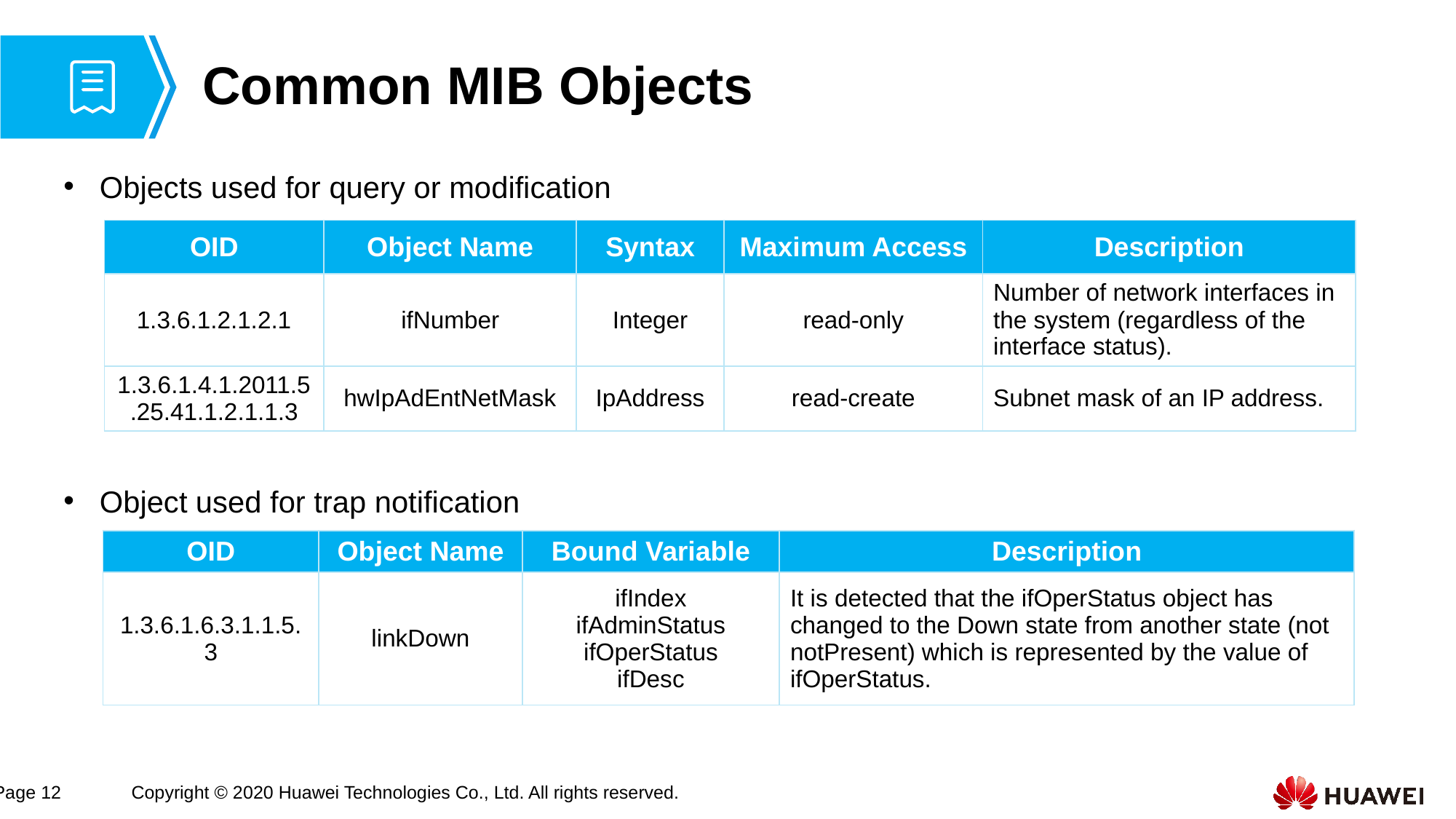

# Common MIB Objects
Objects used for query or modification

Object used for trap notification

| OID | Object Name | Syntax | Maximum Access | Description |
| --- | --- | --- | --- | --- |
| 1.3.6.1.2.1.2.1 | ifNumber | Integer | read-only | Number of network interfaces in the system (regardless of the interface status). |
| 1.3.6.1.4.1.2011.5.25.41.1.2.1.1.3 | hwIpAdEntNetMask | IpAddress | read-create | Subnet mask of an IP address. |
| OID | Object Name | Bound Variable | Description |
| --- | --- | --- | --- |
| 1.3.6.1.6.3.1.1.5.3 | linkDown | ifIndex ifAdminStatus ifOperStatus ifDesc | It is detected that the ifOperStatus object has changed to the Down state from another state (not notPresent) which is represented by the value of ifOperStatus. |